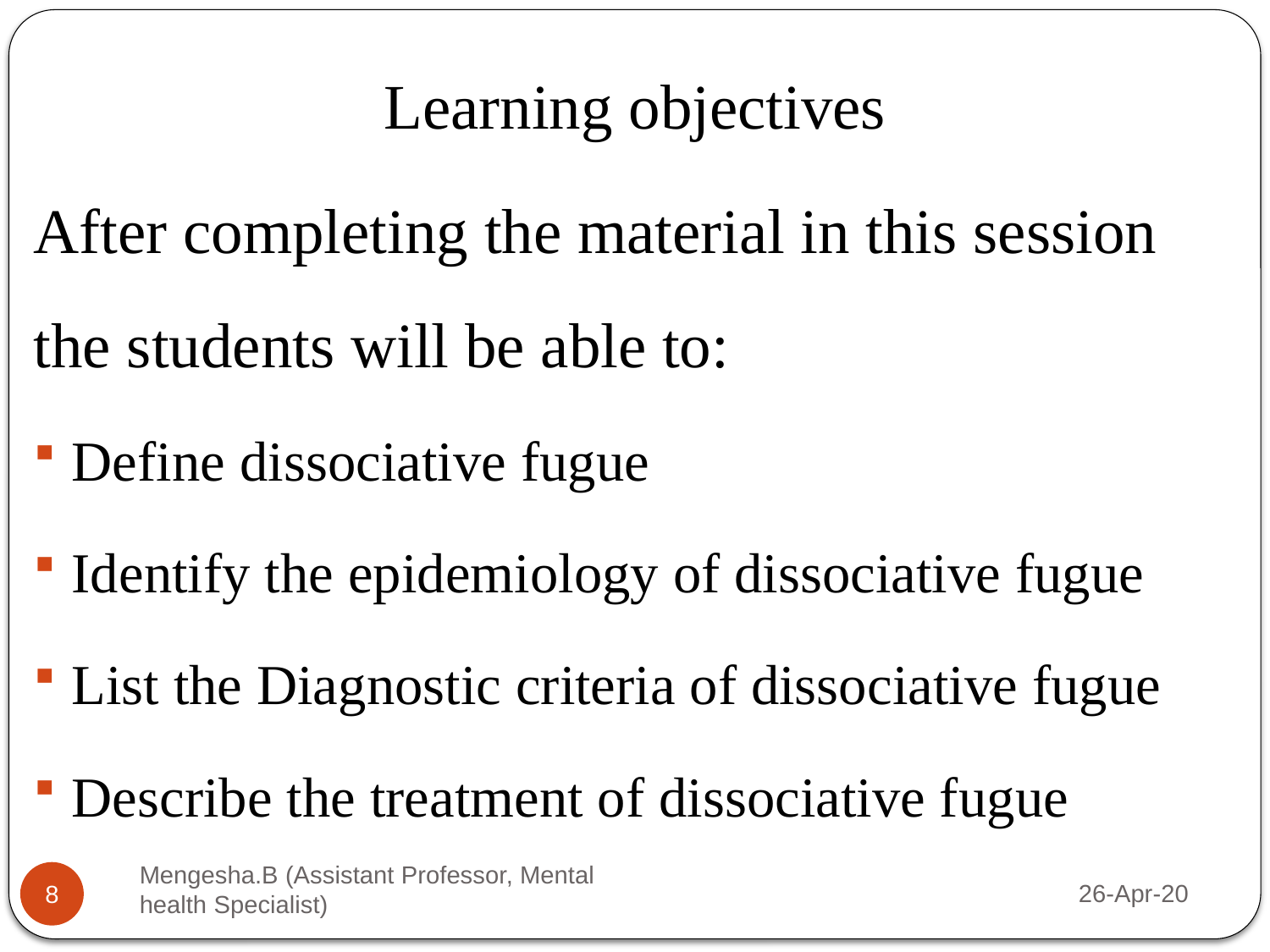

Learning objectives
After completing the material in this session the students will be able to:
Define dissociative fugue
Identify the epidemiology of dissociative fugue
List the Diagnostic criteria of dissociative fugue
Describe the treatment of dissociative fugue
Mengesha.B (Assistant Professor, Mental health Specialist)
26-Apr-20
8